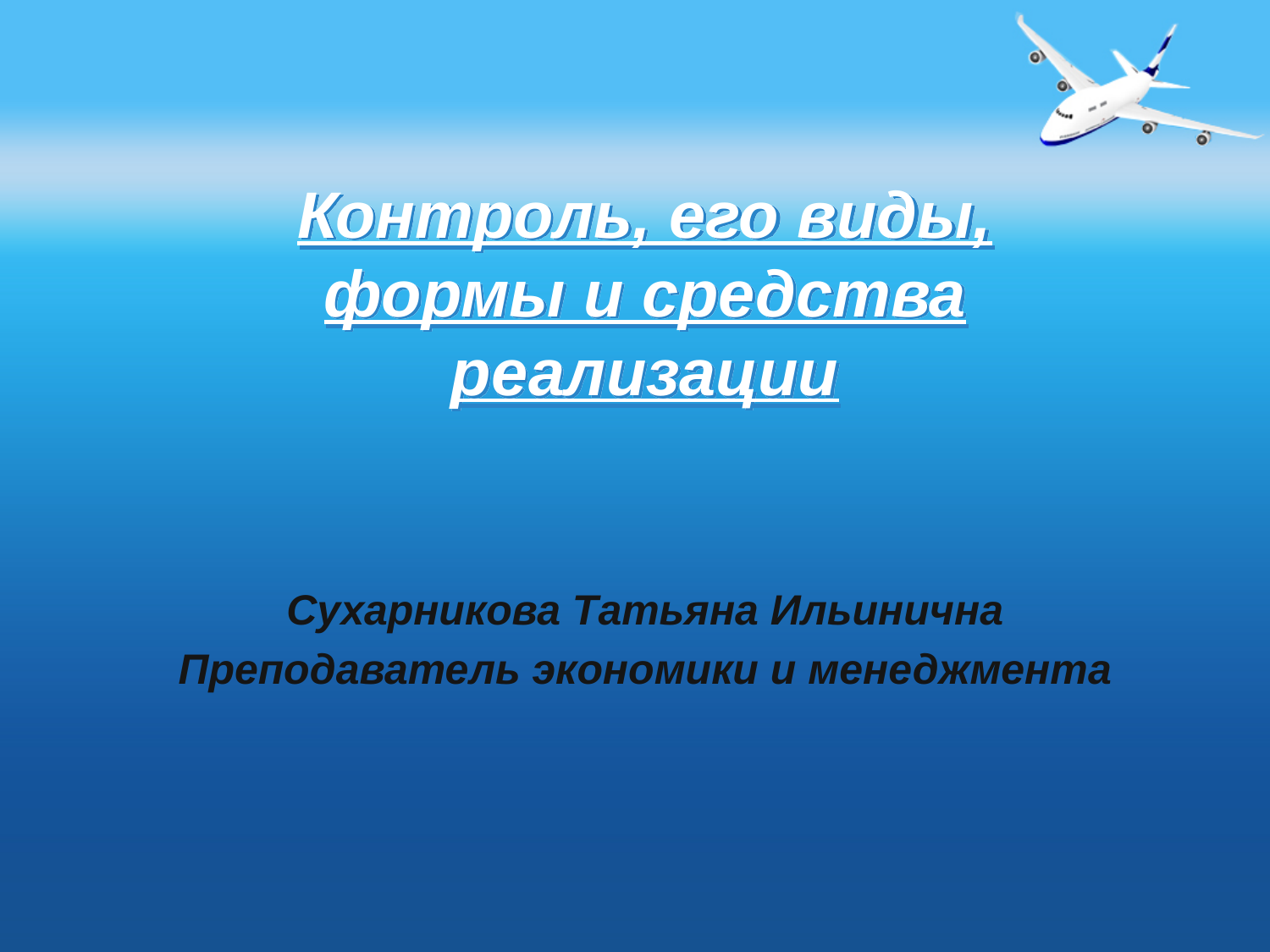

# Контроль, его виды, формы и средства реализации
Сухарникова Татьяна Ильинична
Преподаватель экономики и менеджмента